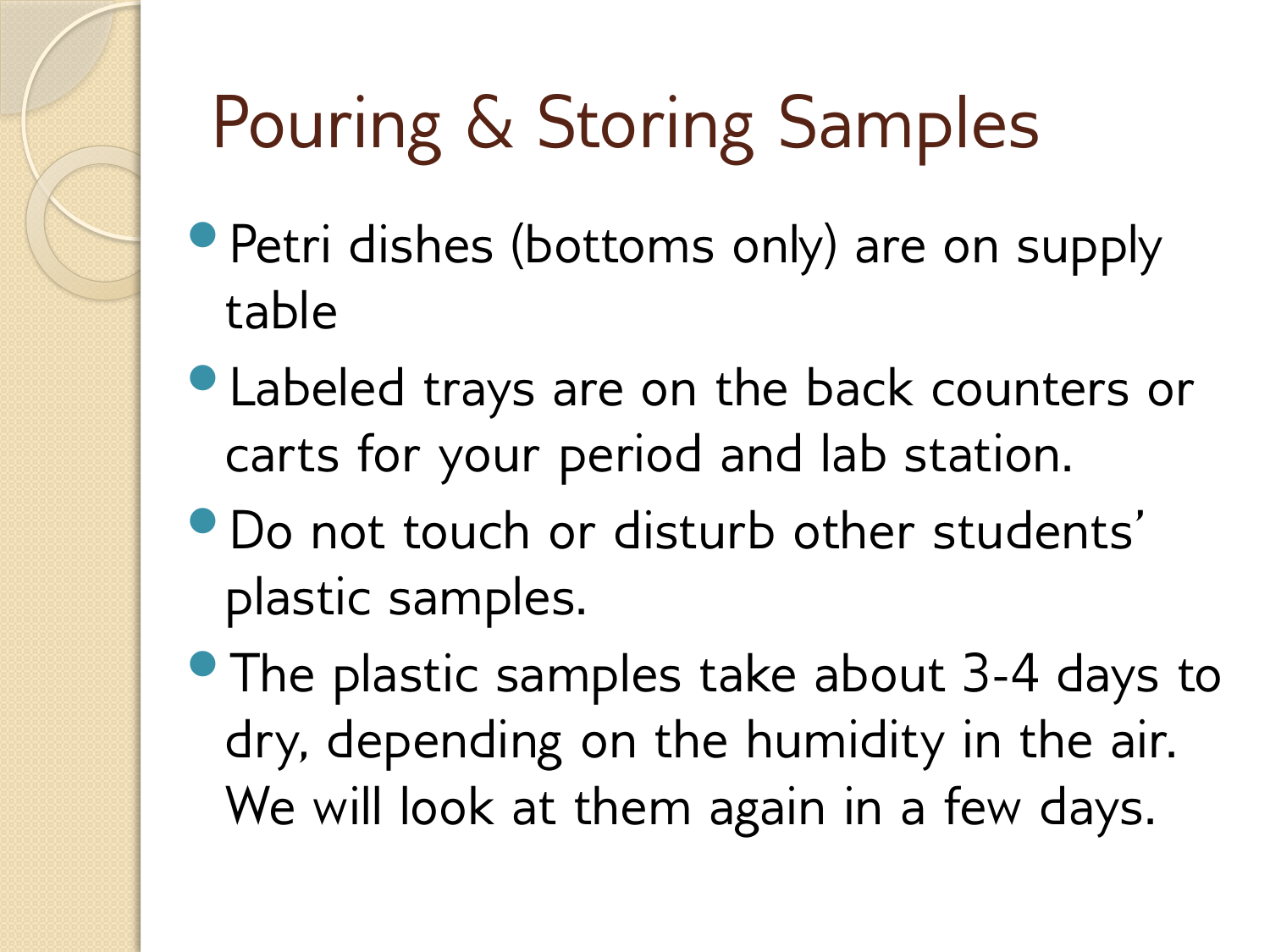

# Pouring & Storing Samples
Petri dishes (bottoms only) are on supply table
Labeled trays are on the back counters or carts for your period and lab station.
Do not touch or disturb other students’ plastic samples.
The plastic samples take about 3-4 days to dry, depending on the humidity in the air. We will look at them again in a few days.